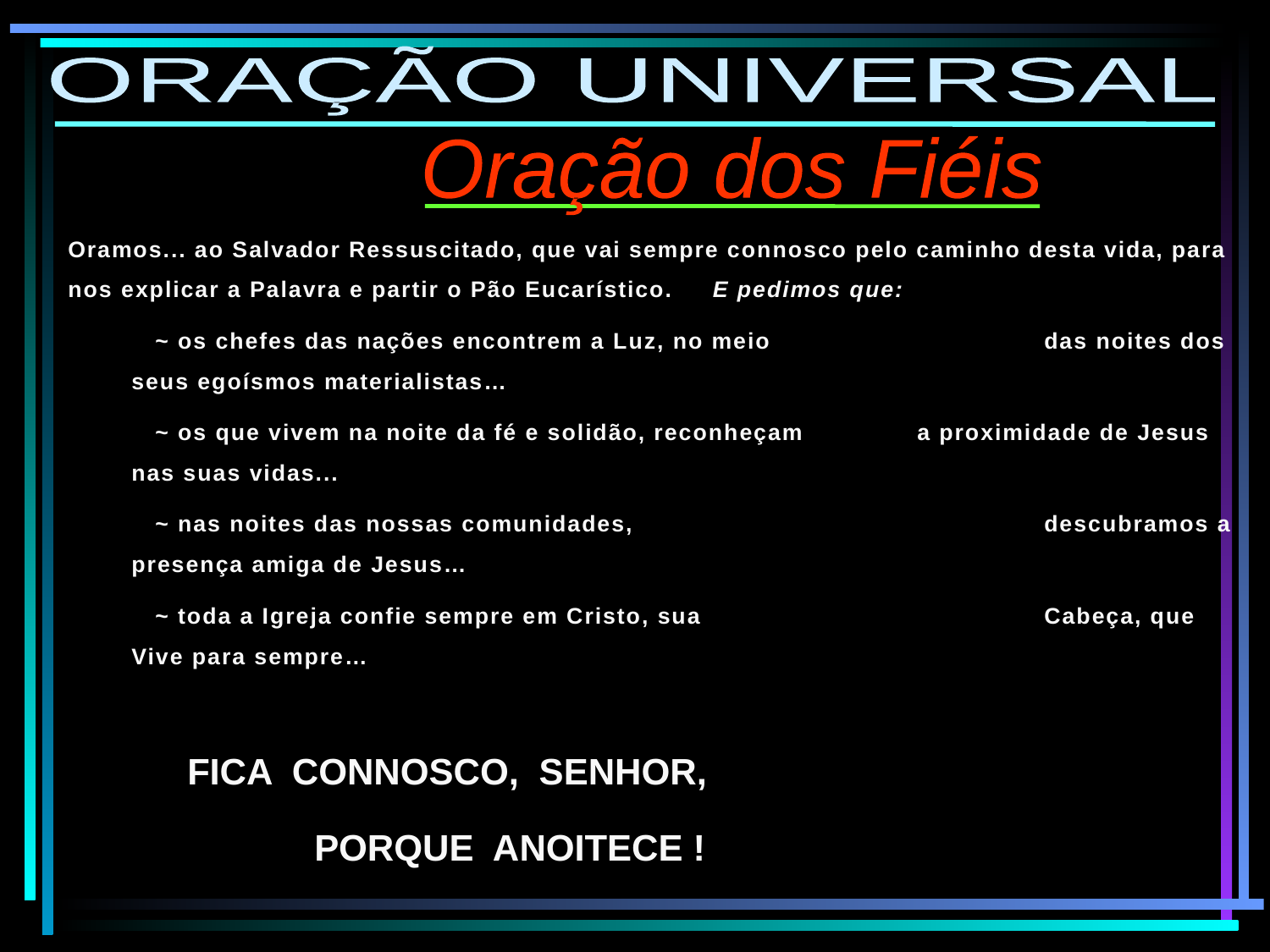

ORAÇÃO UNIVERSAL

Oração dos Fiéis

Oramos... ao Salvador Ressuscitado, que vai sempre connosco pelo caminho desta vida, para nos explicar a Palavra e partir o Pão Eucarístico.     E pedimos que:
   ~ os chefes das nações encontrem a Luz, no meio 		   das noites dos seus egoísmos materialistas…
   ~ os que vivem na noite da fé e solidão, reconheçam 	   a proximidade de Jesus nas suas vidas...
   ~ nas noites das nossas comunidades,  	 	  	   descubramos a presença amiga de Jesus…
   ~ toda a Igreja confie sempre em Cristo, sua 	  		   Cabeça, que Vive para sempre…
FICA  CONNOSCO,  SENHOR,
	PORQUE  ANOITECE !